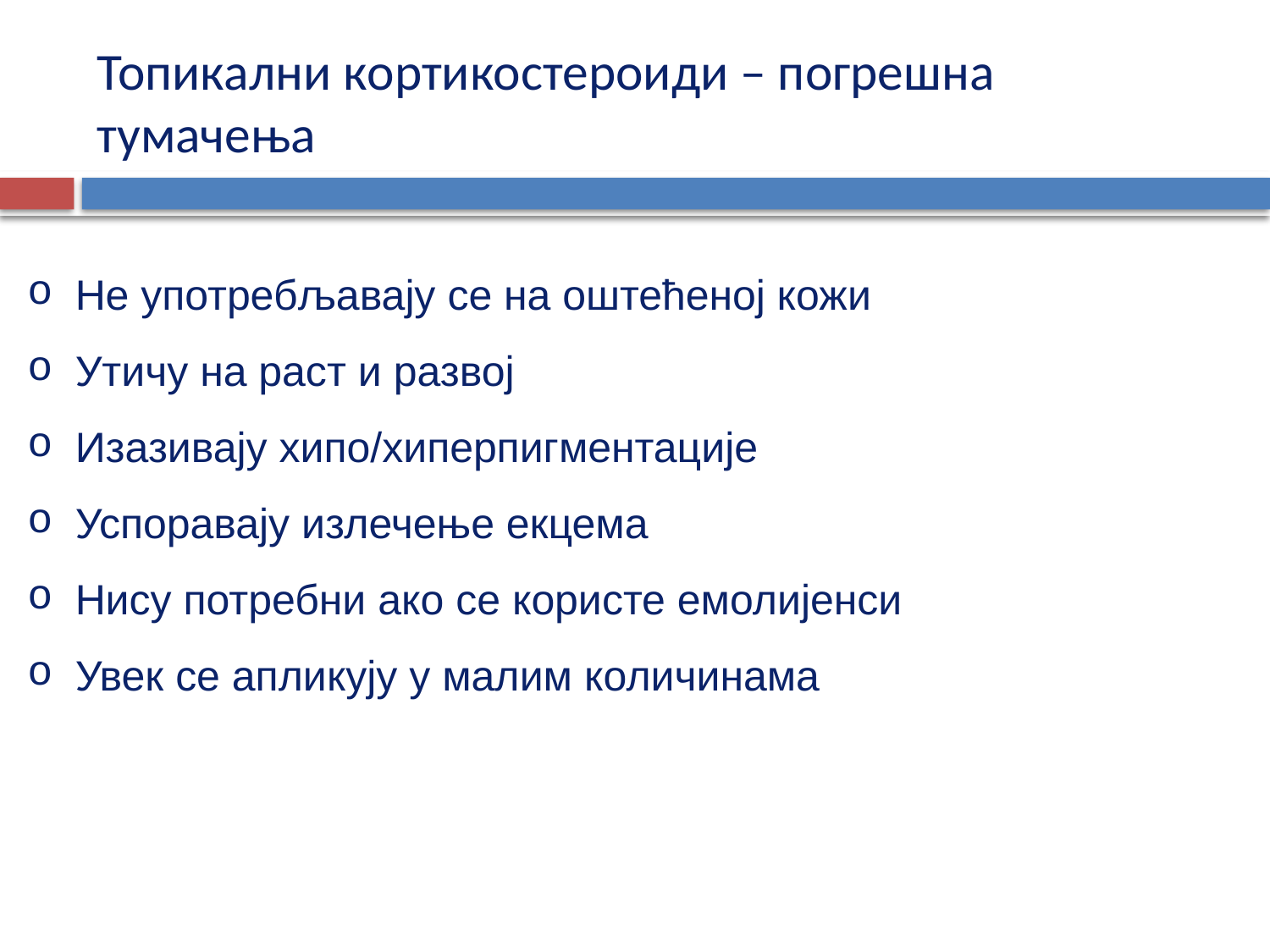

# Топикални кортикостероиди – погрешна тумачења
Не употребљавају се на оштећеној кожи
Утичу на раст и развој
Изазивају хипо/хиперпигментације
Успоравају излечење екцема
Нису потребни ако се користе емолијенси
Увек се апликују у малим количинама